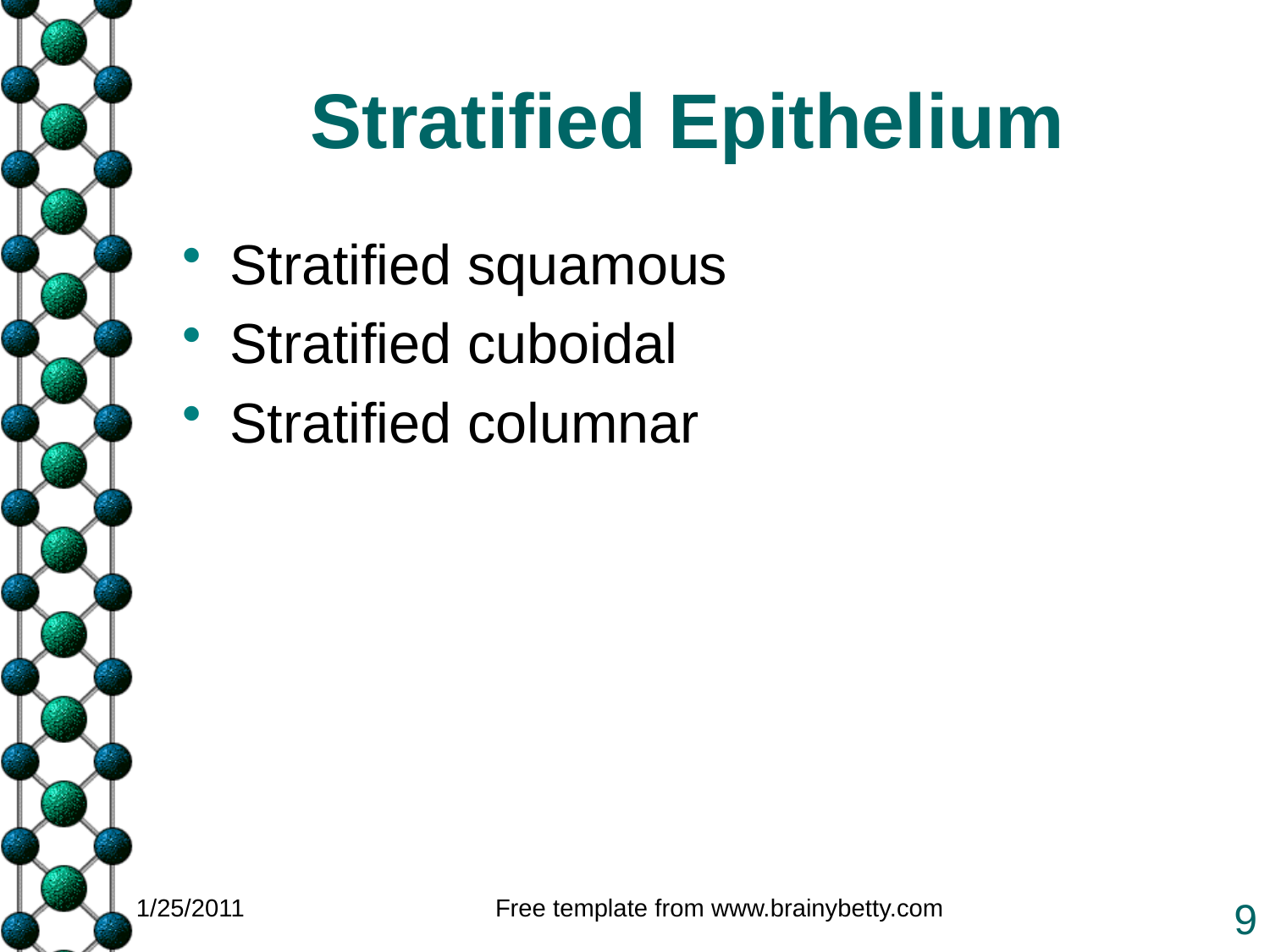

# Stratified Epithelium
Stratified squamous
Stratified cuboidal
Stratified columnar
1/25/2011
Free template from www.brainybetty.com
9